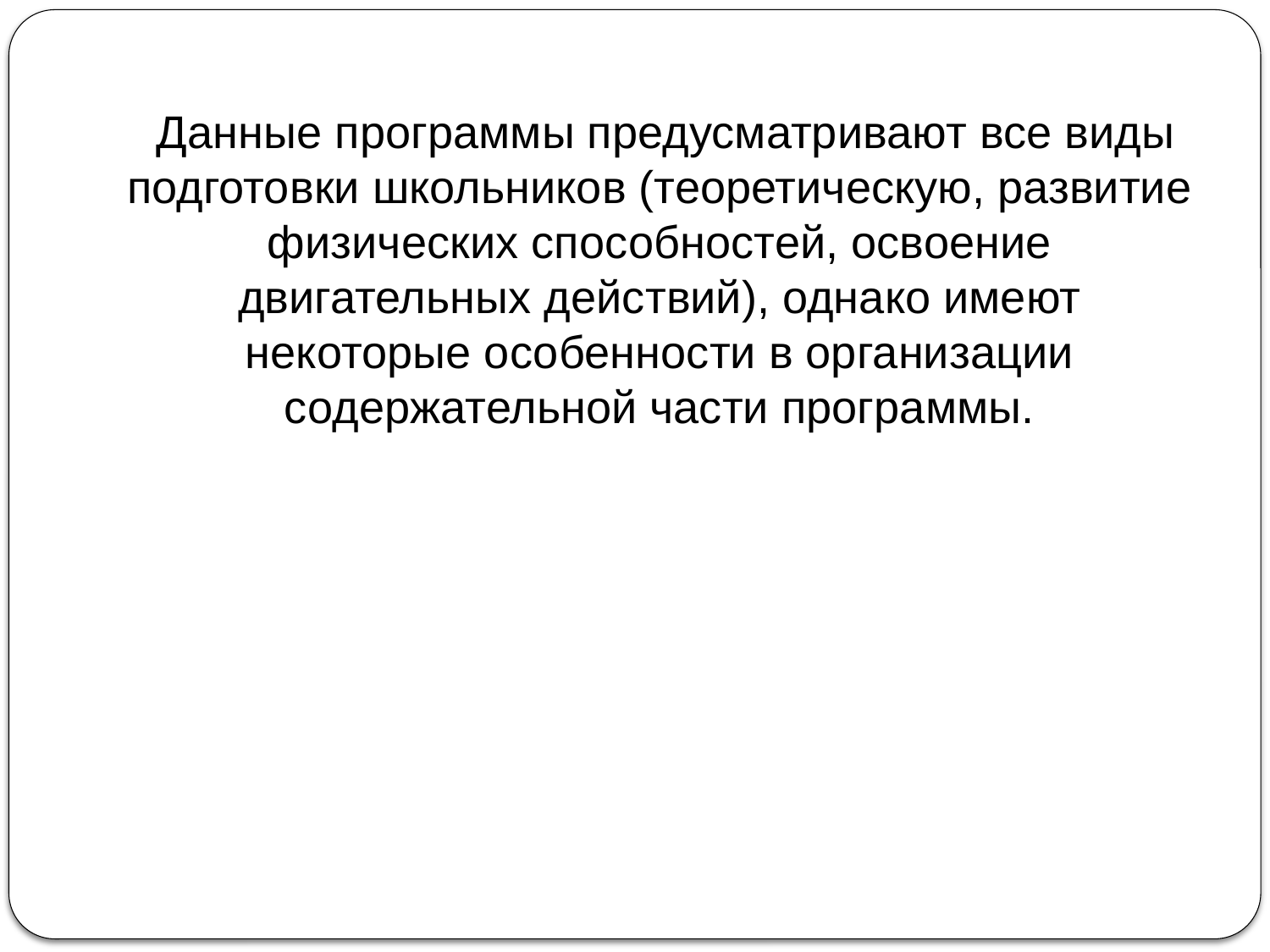

Данные программы предусматривают все виды подготовки школьников (теоретическую, развитие физических способностей, освоение двигательных действий), однако имеют некоторые особенности в организации содержательной части программы.